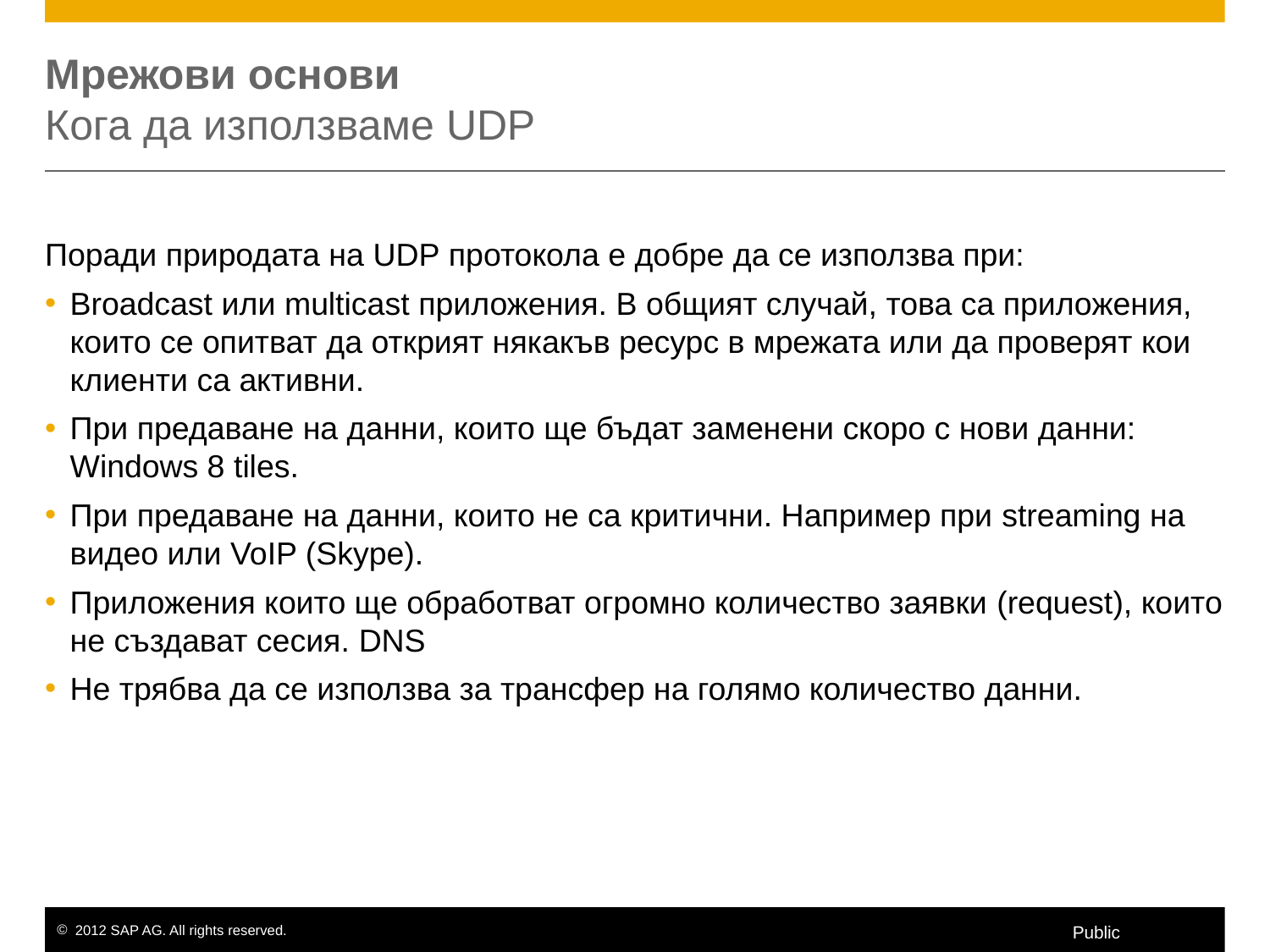

# Мрежови основи Кога да използваме UDP
Поради природата на UDP протокола е добре да се използва при:
Broadcast или multicast приложения. В общият случай, това са приложения, които се опитват да открият някакъв ресурс в мрежата или да проверят кои клиенти са активни.
При предаване на данни, които ще бъдат заменени скоро с нови данни: Windows 8 tiles.
При предаване на данни, които не са критични. Например при streaming на видео или VoIP (Skype).
Приложения които ще обработват огромно количество заявки (request), които не създават сесия. DNS
Не трябва да се използва за трансфер на голямо количество данни.